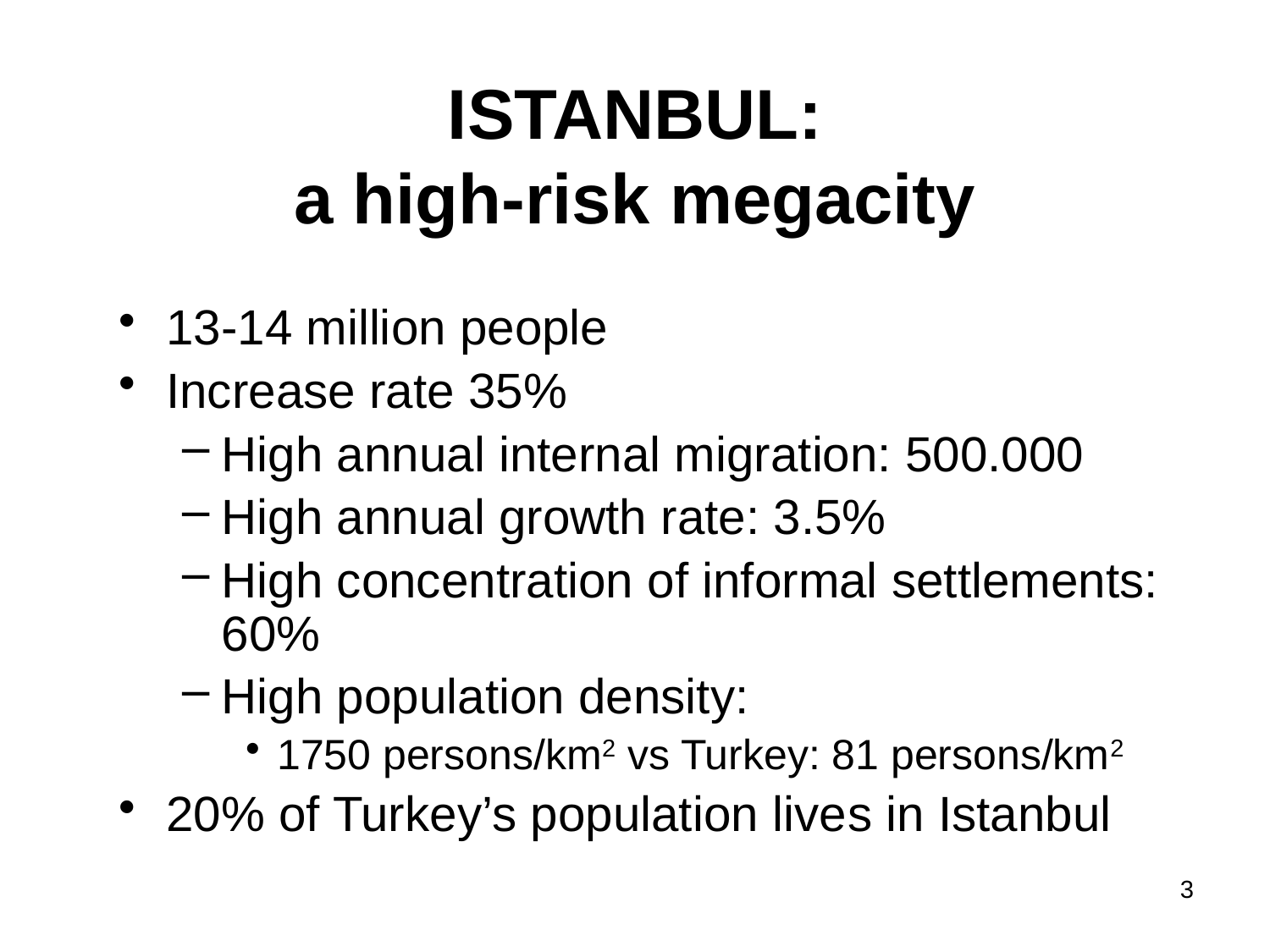

# ISTANBUL: a high-risk megacity
13-14 million people
Increase rate 35%
High annual internal migration: 500.000
High annual growth rate: 3.5%
High concentration of informal settlements: 60%
High population density:
1750 persons/km2 vs Turkey: 81 persons/km2
20% of Turkey’s population lives in Istanbul

3